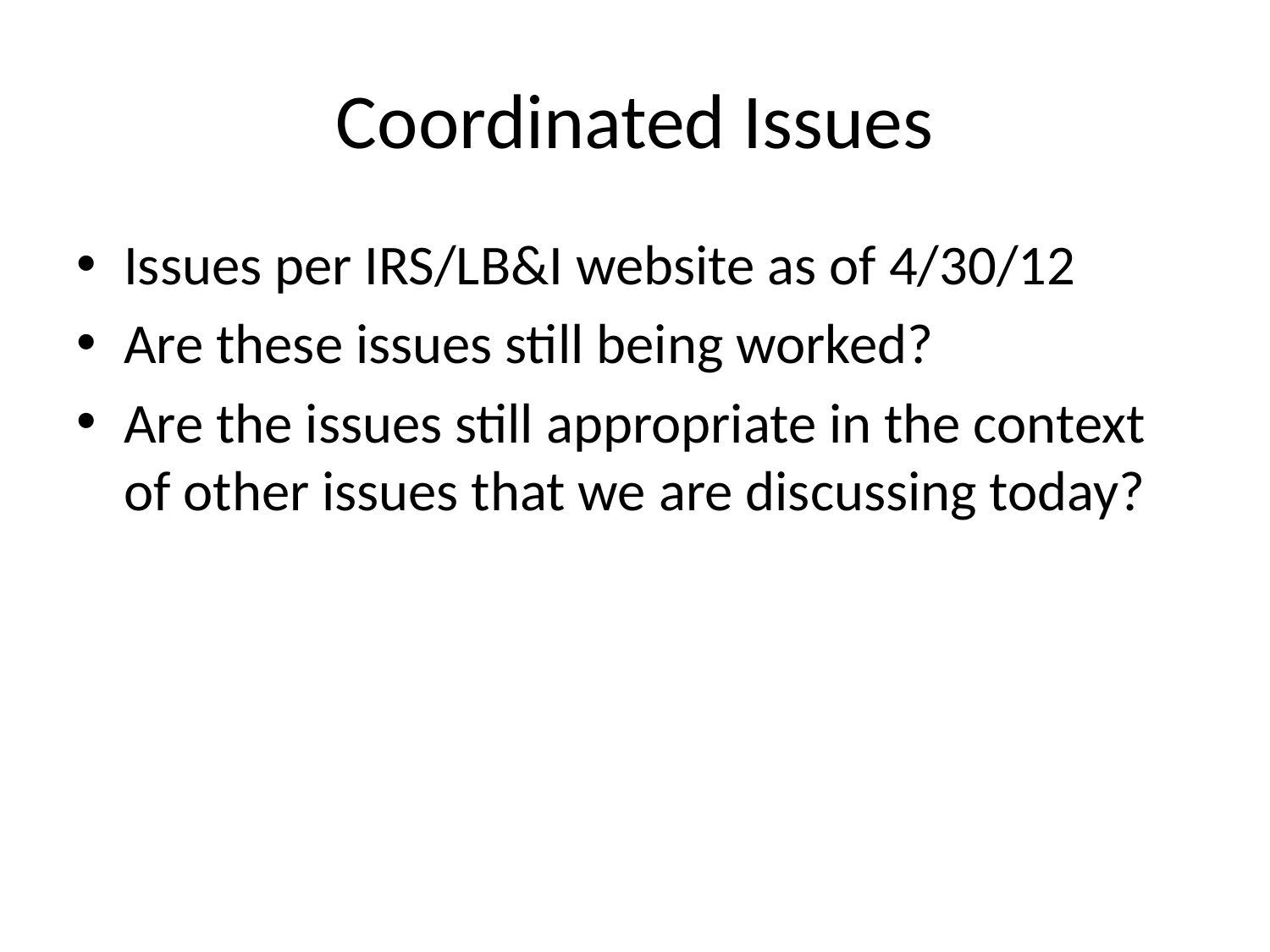

# Coordinated Issues
Issues per IRS/LB&I website as of 4/30/12
Are these issues still being worked?
Are the issues still appropriate in the context of other issues that we are discussing today?